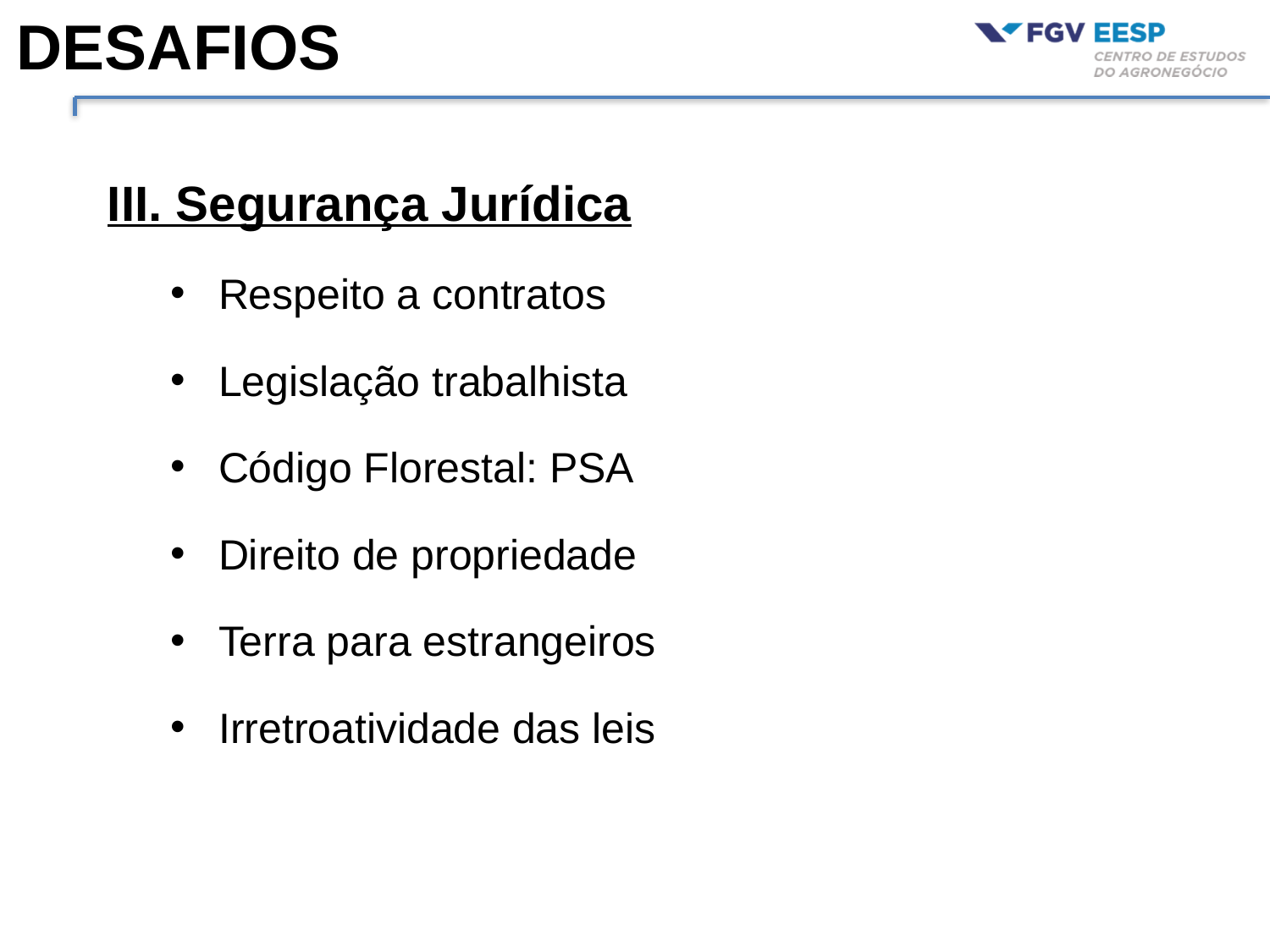

Desafios
III. Segurança Jurídica
Respeito a contratos
Legislação trabalhista
Código Florestal: PSA
Direito de propriedade
Terra para estrangeiros
Irretroatividade das leis